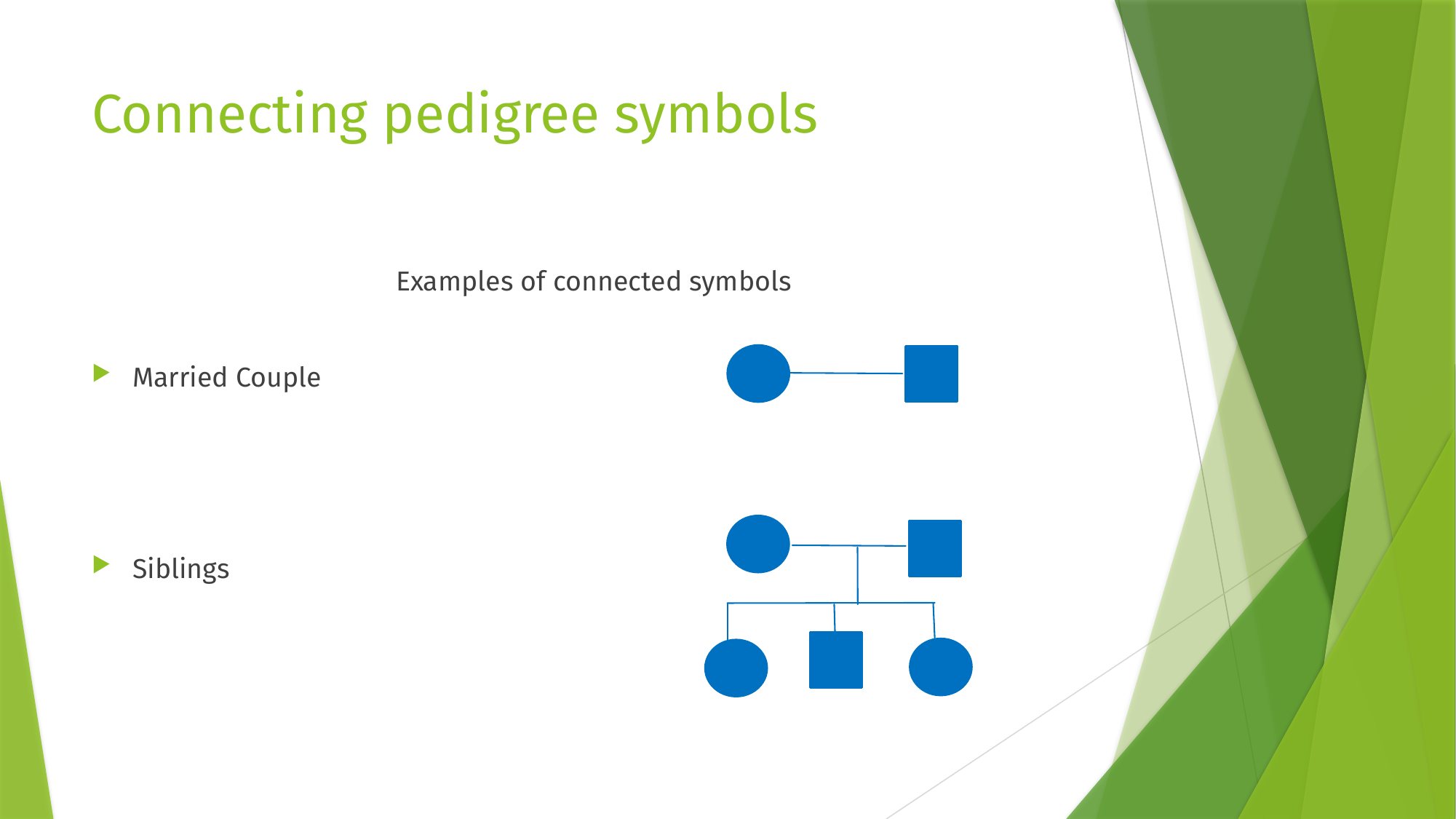

# Connecting pedigree symbols
Examples of connected symbols

Married Couple

Siblings